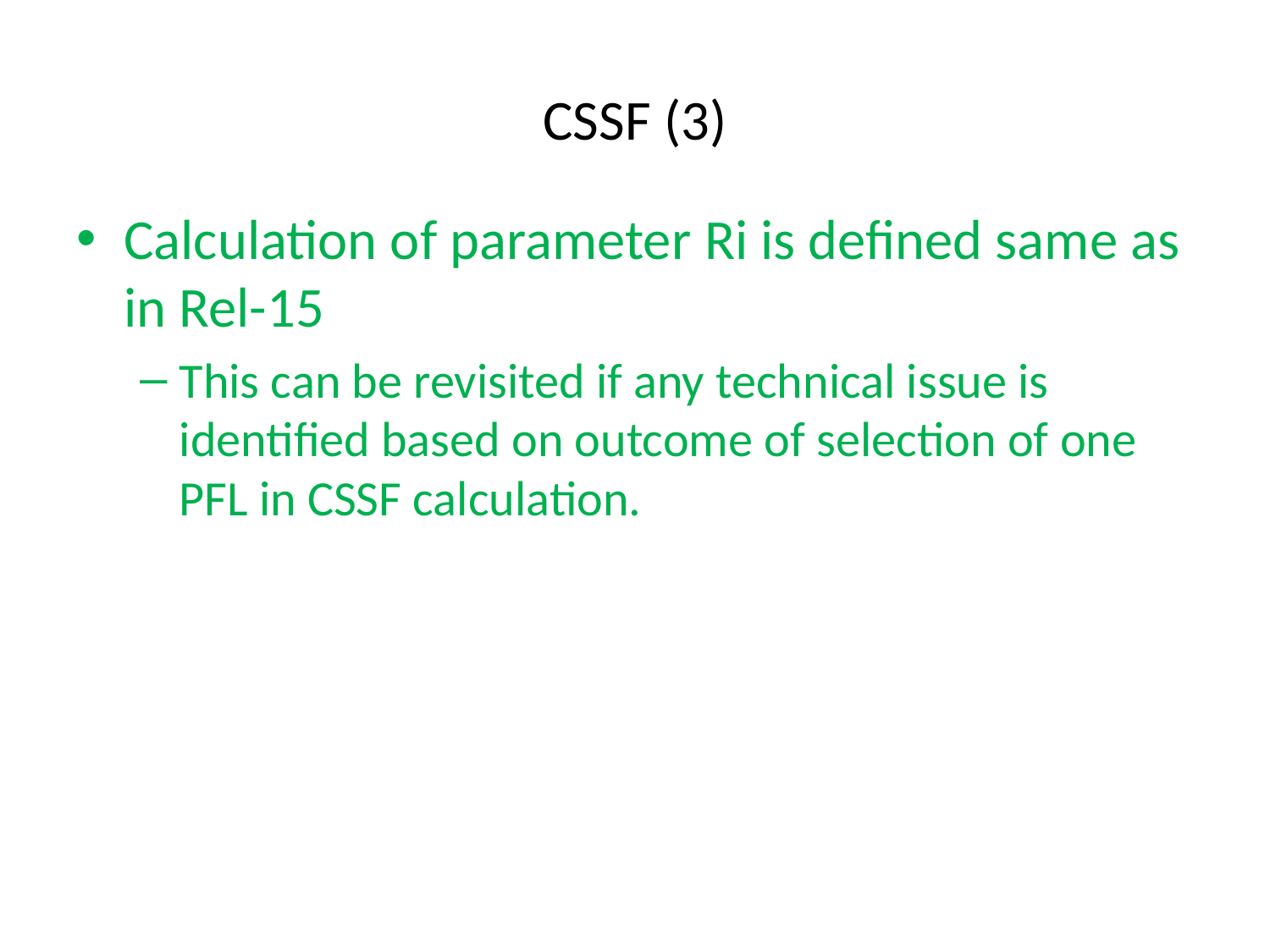

# CSSF (3)
Calculation of parameter Ri is defined same as in Rel-15
This can be revisited if any technical issue is identified based on outcome of selection of one PFL in CSSF calculation.